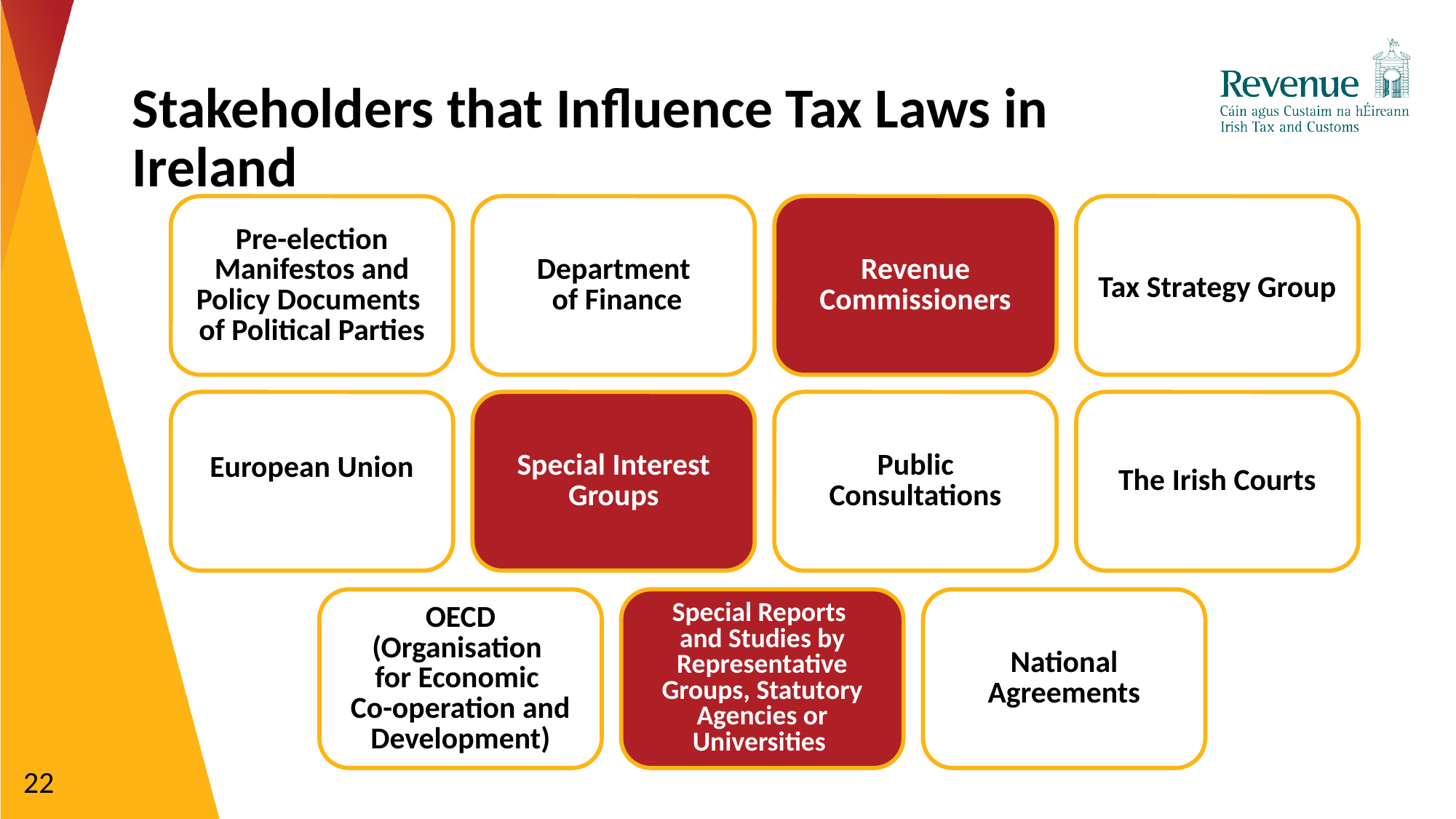

# Stakeholders that Influence Tax Laws in Ireland
Pre-election Manifestos and Policy Documents
of Political Parties
Department
 of Finance
Revenue Commissioners
Tax Strategy Group
European Union

Special Interest Groups
Public Consultations
The Irish Courts
OECD
(Organisation
for Economic
Co-operation and Development)
Special Reports
and Studies by Representative Groups, Statutory Agencies or Universities
National Agreements
22